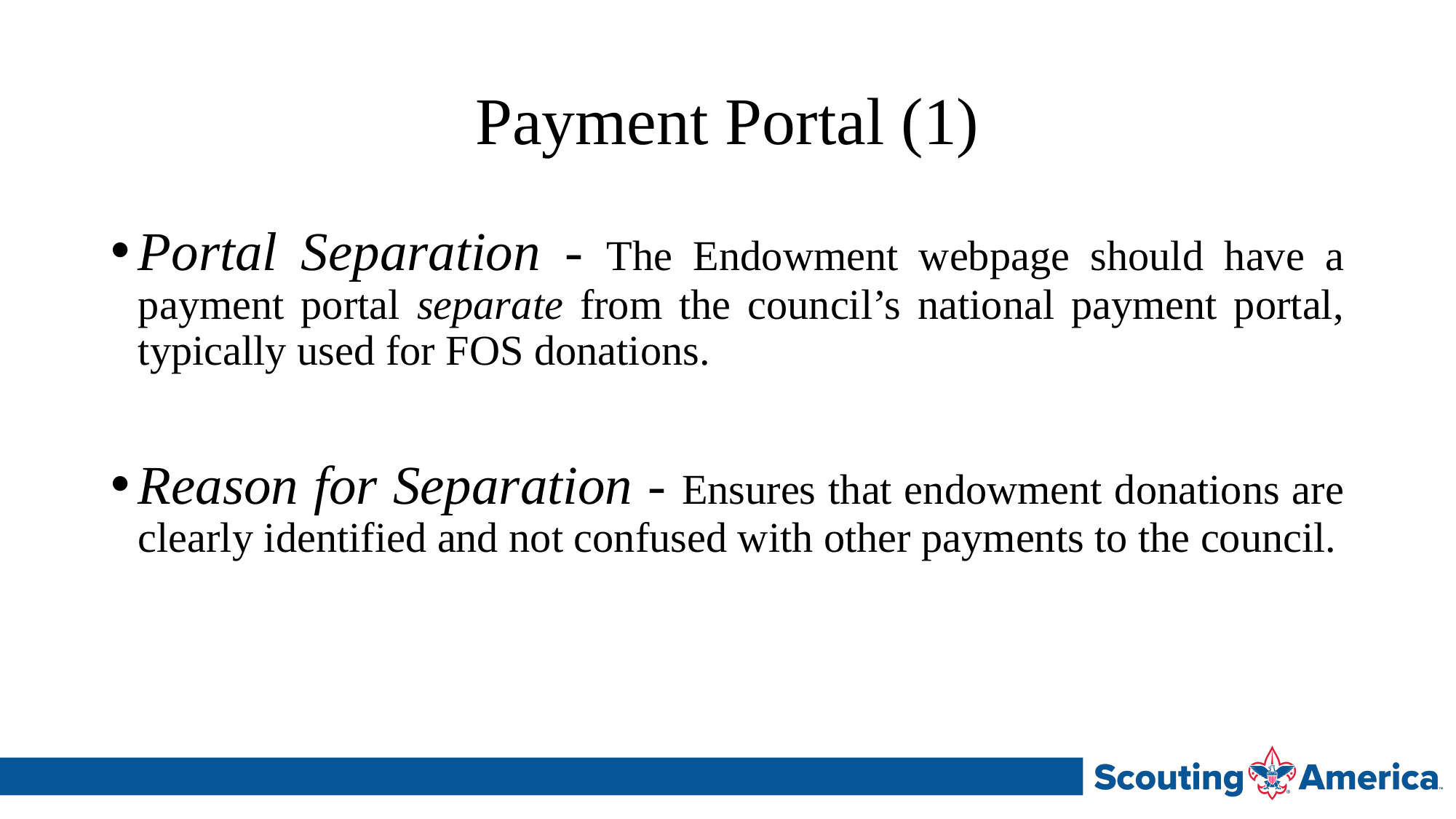

# Payment Portal (1)
Portal Separation - The Endowment webpage should have a payment portal separate from the council’s national payment portal, typically used for FOS donations.

Reason for Separation - Ensures that endowment donations are clearly identified and not confused with other payments to the council.